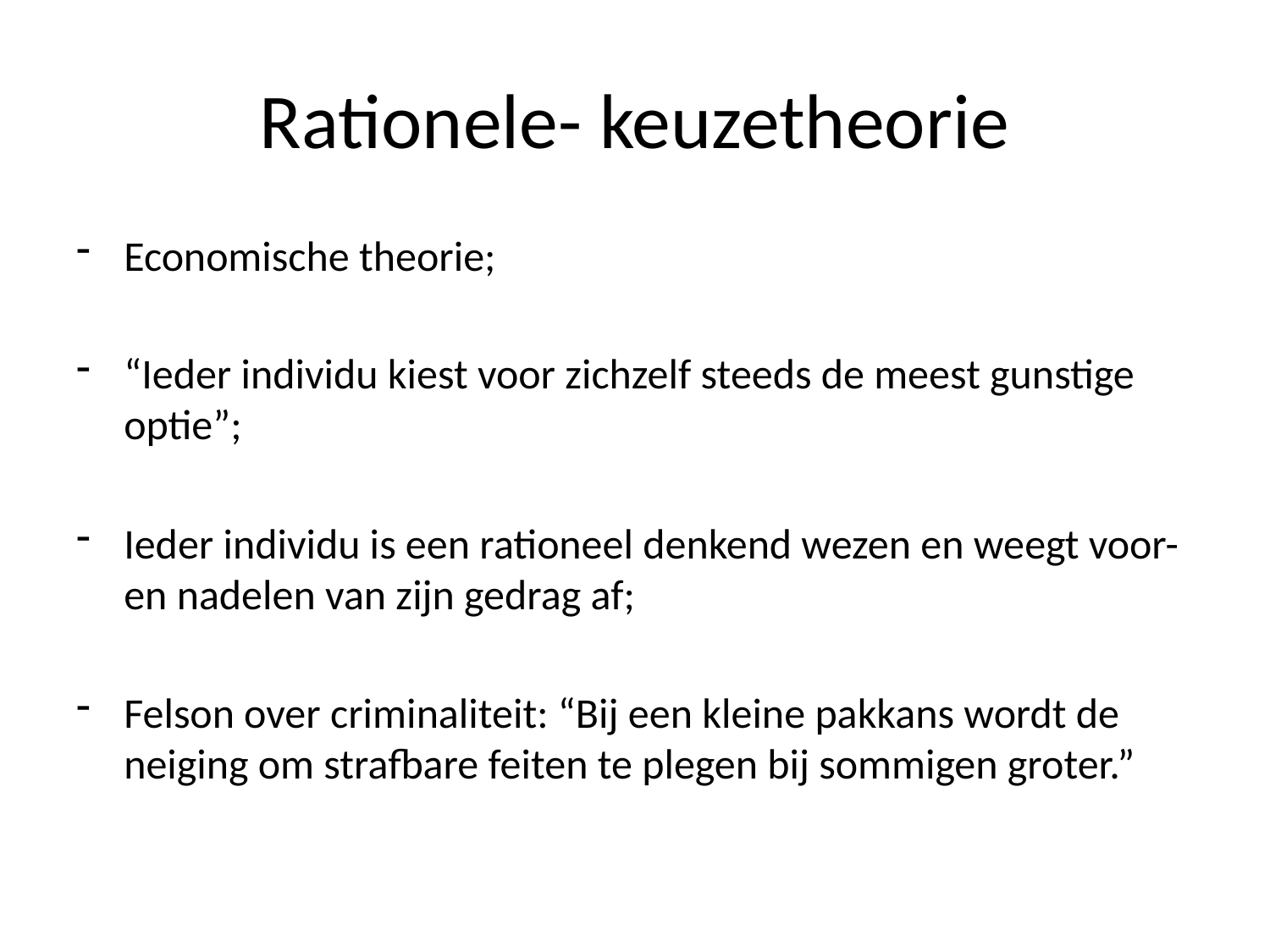

# Rationele- keuzetheorie
Economische theorie;

“Ieder individu kiest voor zichzelf steeds de meest gunstige optie”;

Ieder individu is een rationeel denkend wezen en weegt voor- en nadelen van zijn gedrag af;

Felson over criminaliteit: “Bij een kleine pakkans wordt de neiging om strafbare feiten te plegen bij sommigen groter.”